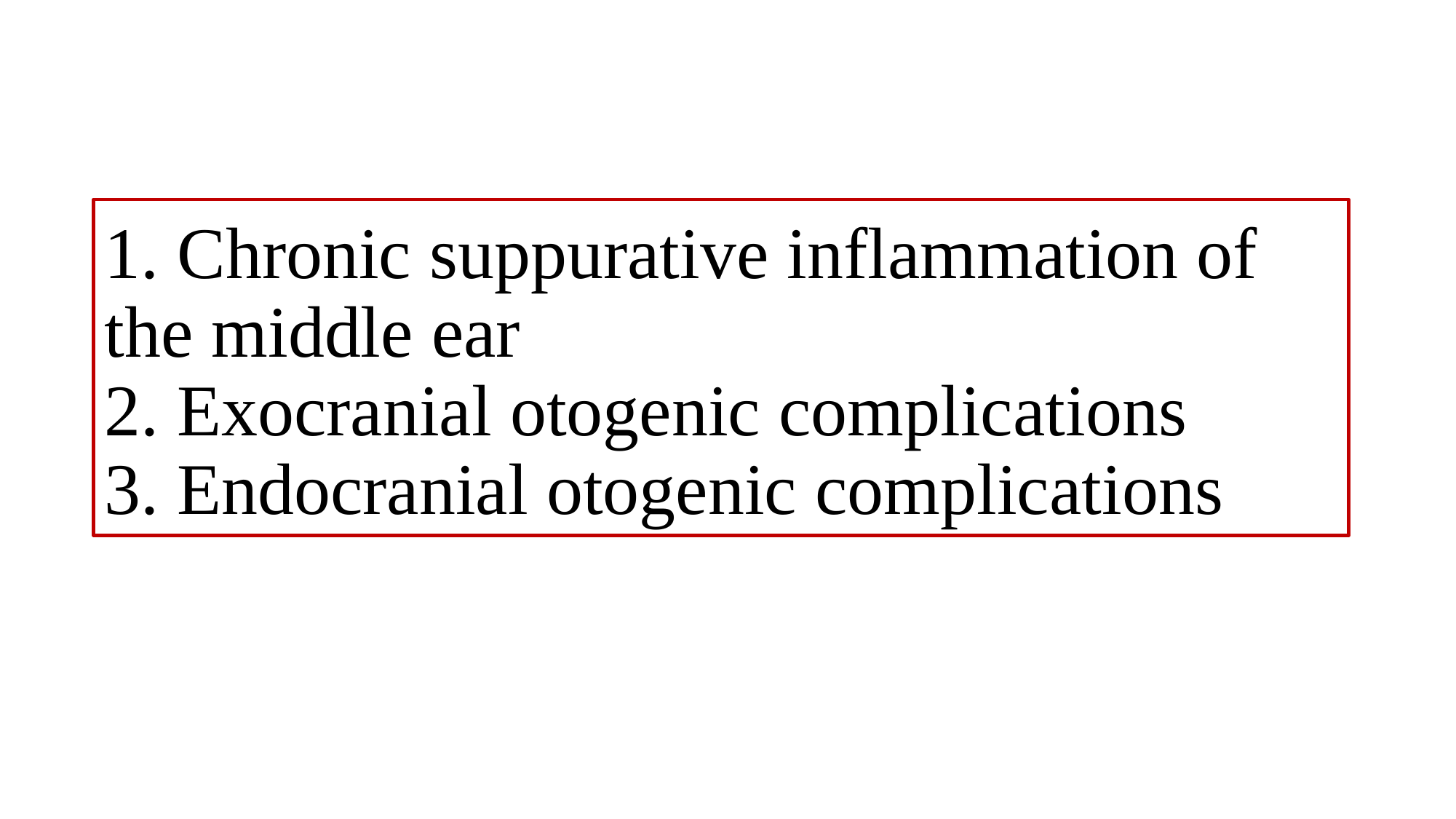

# 1. Chronic suppurative inflammation of the middle ear 2. Exocranial otogenic complications 3. Endocranial otogenic complications